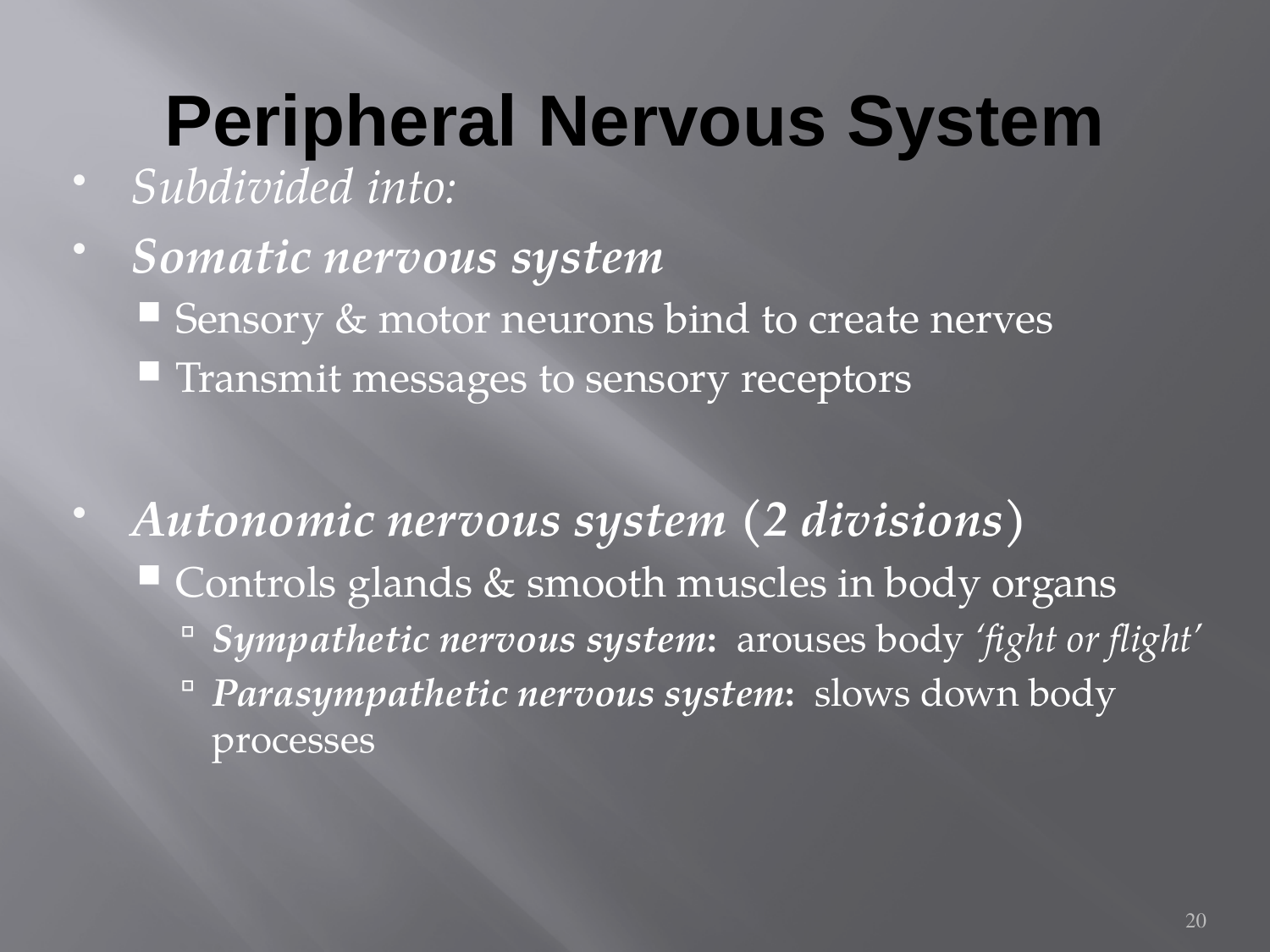

# Peripheral Nervous System
Subdivided into:
Somatic nervous system
Sensory & motor neurons bind to create nerves
Transmit messages to sensory receptors

Autonomic nervous system (2 divisions)
Controls glands & smooth muscles in body organs
Sympathetic nervous system:  arouses body ‘fight or flight’
Parasympathetic nervous system:  slows down body processes
20